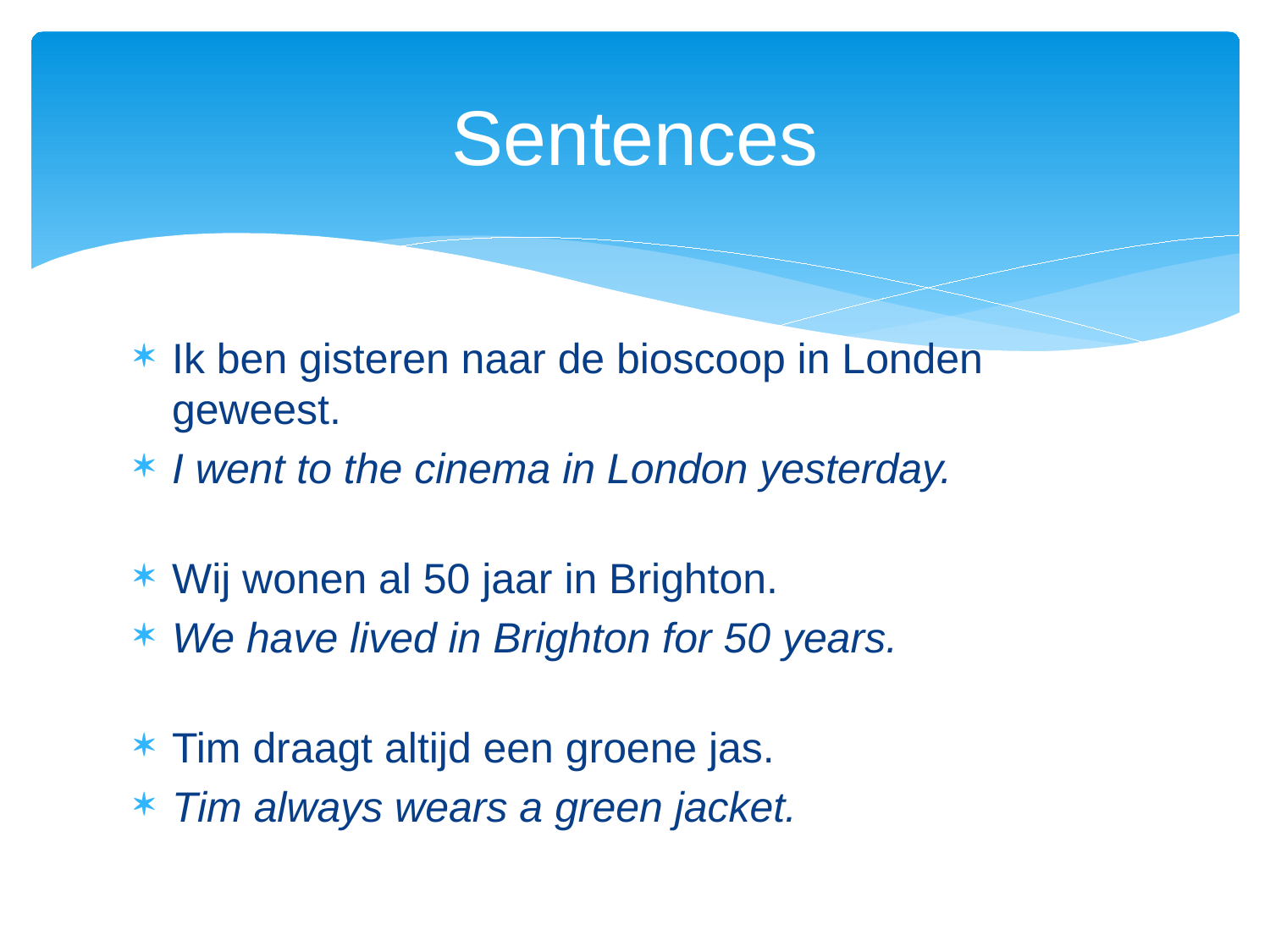

# Sentences

Ik ben gisteren naar de bioscoop in Londen geweest.
I went to the cinema in London yesterday.
Wij wonen al 50 jaar in Brighton.
We have lived in Brighton for 50 years.
Tim draagt altijd een groene jas.
Tim always wears a green jacket.